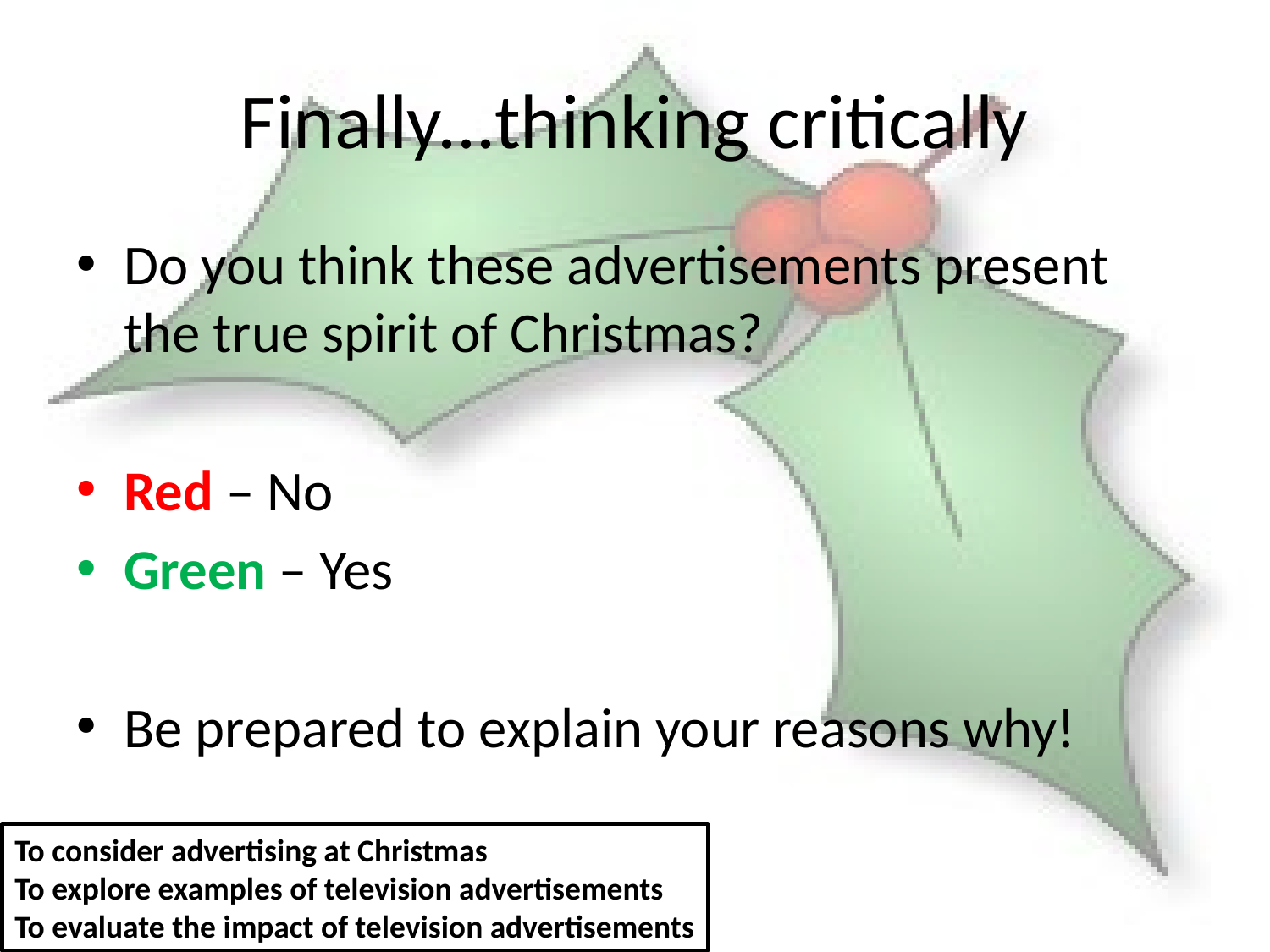

# Finally...thinking critically
Do you think these advertisements present the true spirit of Christmas?

Red – No
Green – Yes

Be prepared to explain your reasons why!
To consider advertising at Christmas
To explore examples of television advertisements
To evaluate the impact of television advertisements